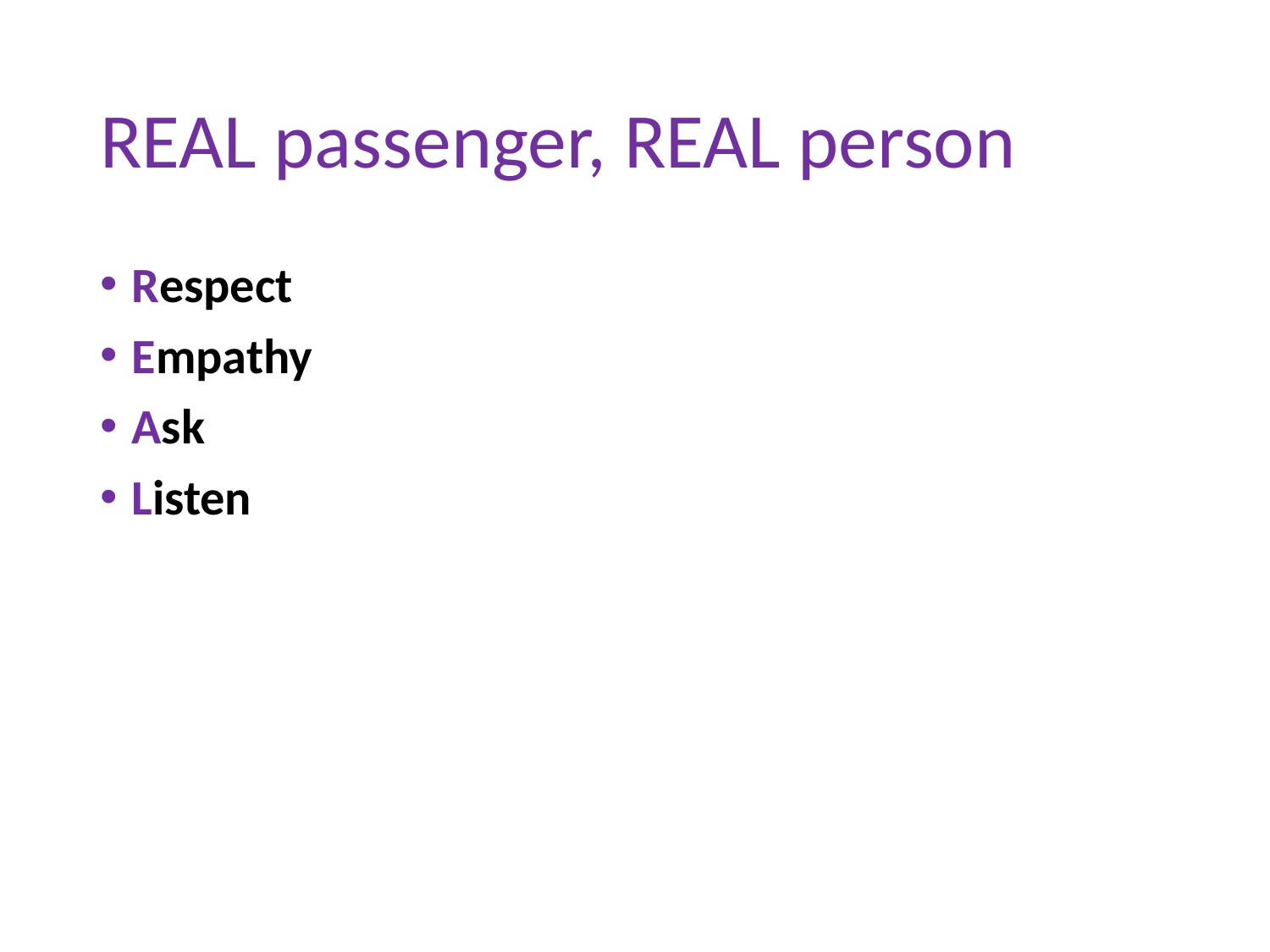

# REAL passenger, REAL person
Respect
Empathy
Ask
Listen